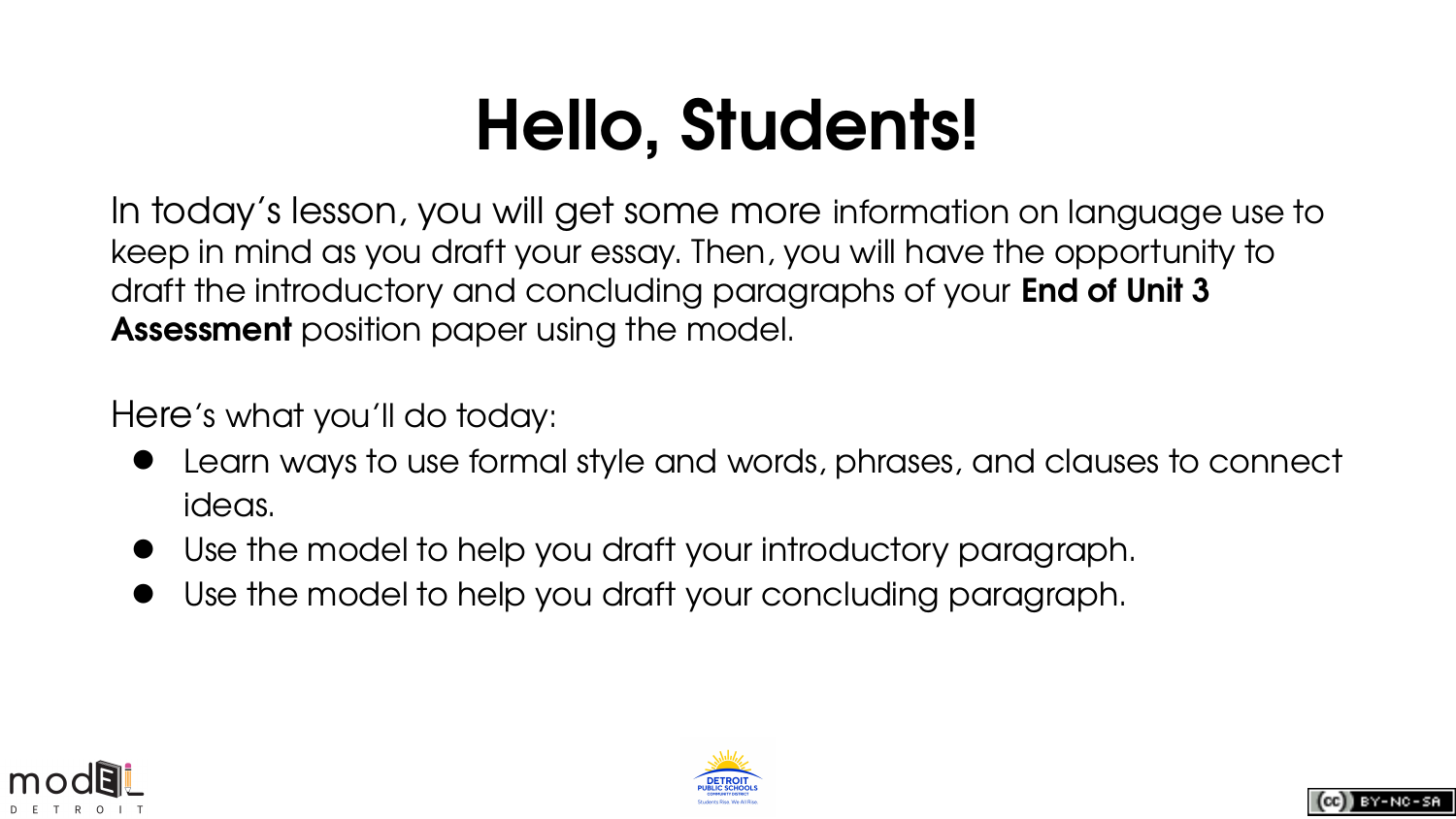

# Hello, Students!
In today’s lesson, you will get some more information on language use to keep in mind as you draft your essay. Then, you will have the opportunity to draft the introductory and concluding paragraphs of your End of Unit 3 Assessment position paper using the model.

Here’s what you’ll do today:
Learn ways to use formal style and words, phrases, and clauses to connect ideas.
Use the model to help you draft your introductory paragraph.
Use the model to help you draft your concluding paragraph.